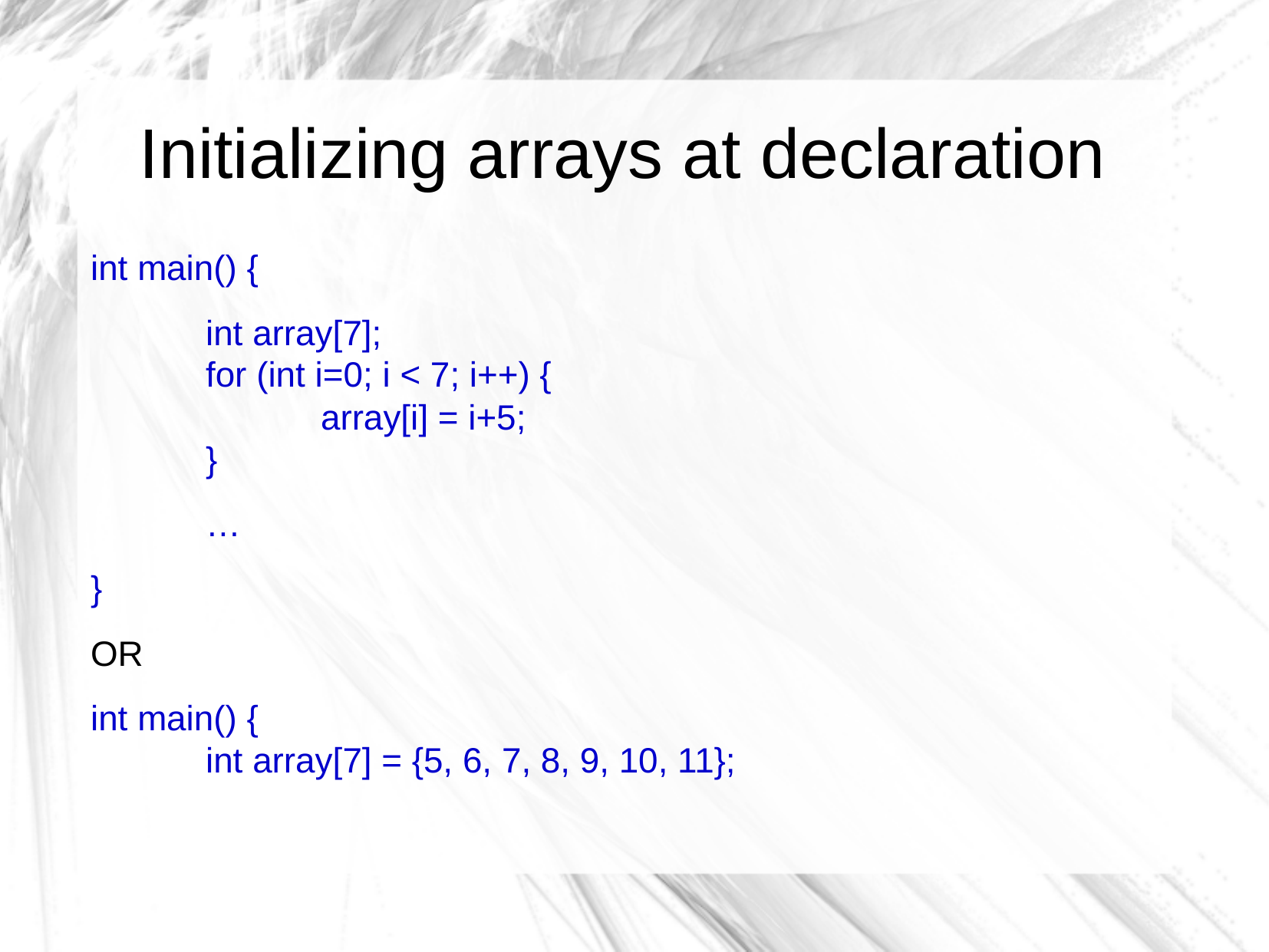

Initializing arrays at declaration
int main() {
	int array[7];
	for (int i=0; i < 7; i++) {
		array[i] = i+5;
	}
	…
}
OR
int main() {
	int array[7] = {5, 6, 7, 8, 9, 10, 11};